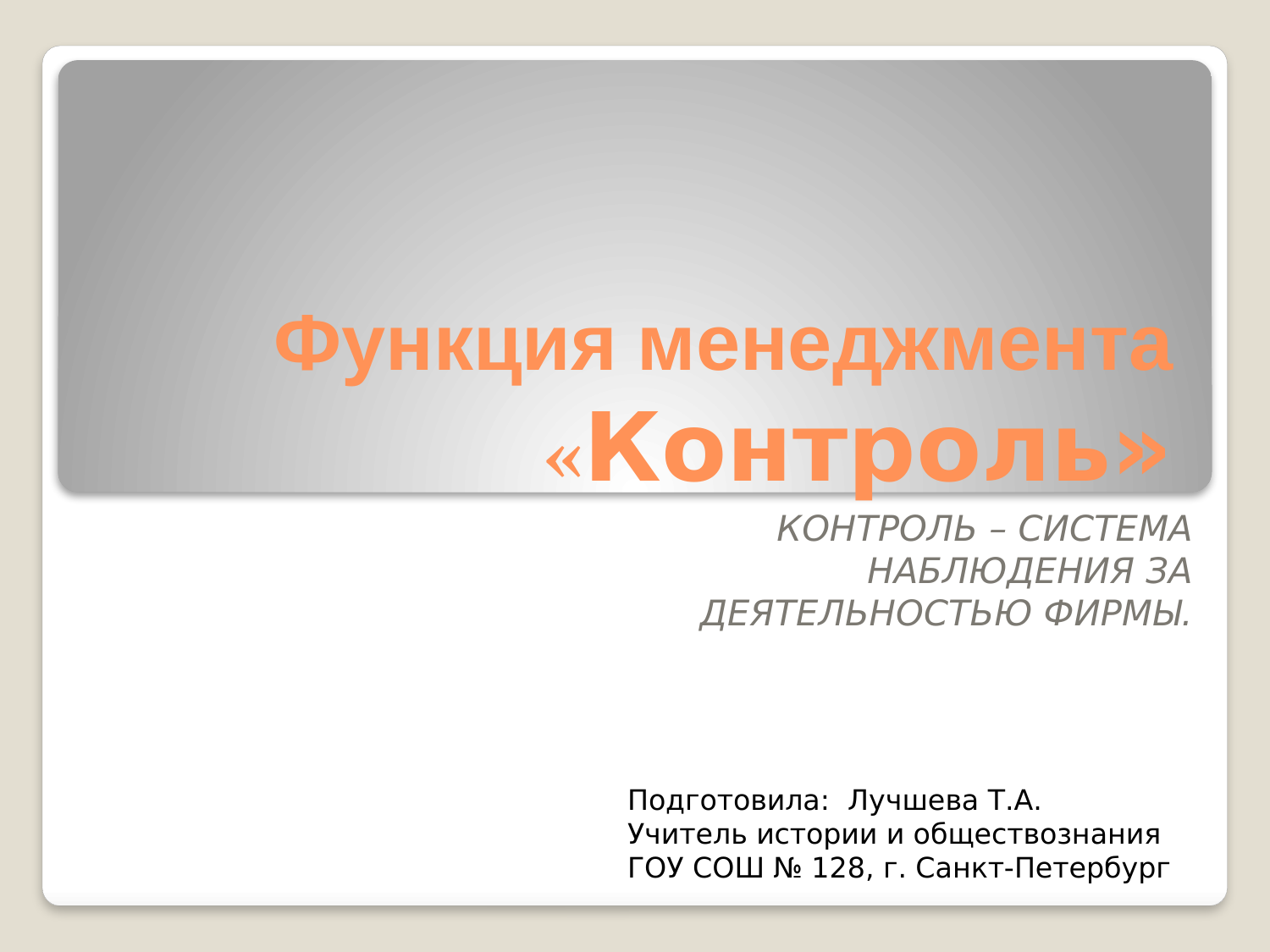

# Функция менеджмента «Контроль»
КОНТРОЛЬ – СИСТЕМА НАБЛЮДЕНИЯ ЗА ДЕЯТЕЛЬНОСТЬЮ ФИРМЫ.
Подготовила:  Лучшева Т.А.
Учитель истории и обществознания
ГОУ СОШ № 128, г. Санкт-Петербург